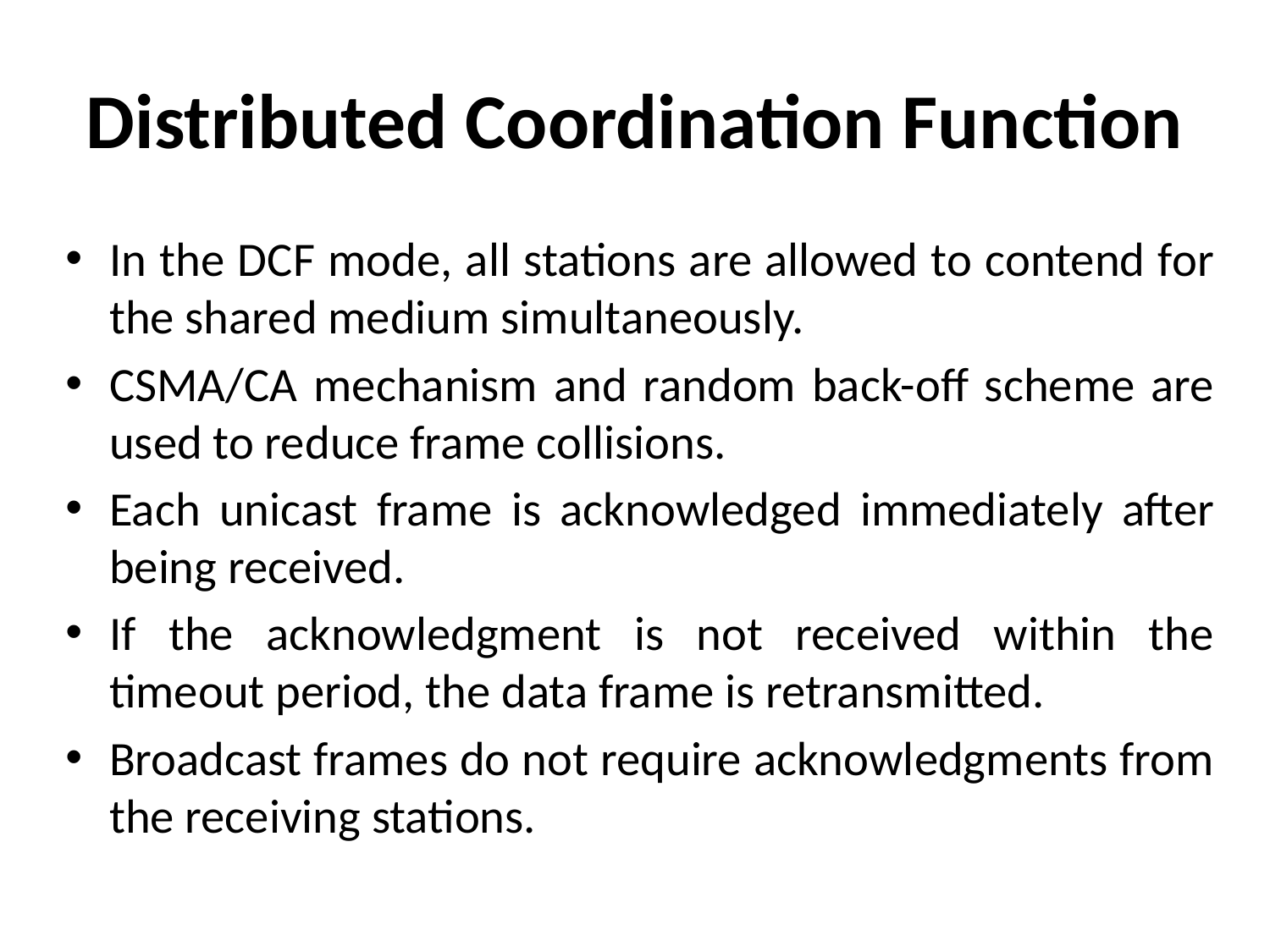

# Distributed Coordination Function
In the DCF mode, all stations are allowed to contend for the shared medium simultaneously.
CSMA/CA mechanism and random back-off scheme are used to reduce frame collisions.
Each unicast frame is acknowledged immediately after being received.
If the acknowledgment is not received within the timeout period, the data frame is retransmitted.
Broadcast frames do not require acknowledgments from the receiving stations.